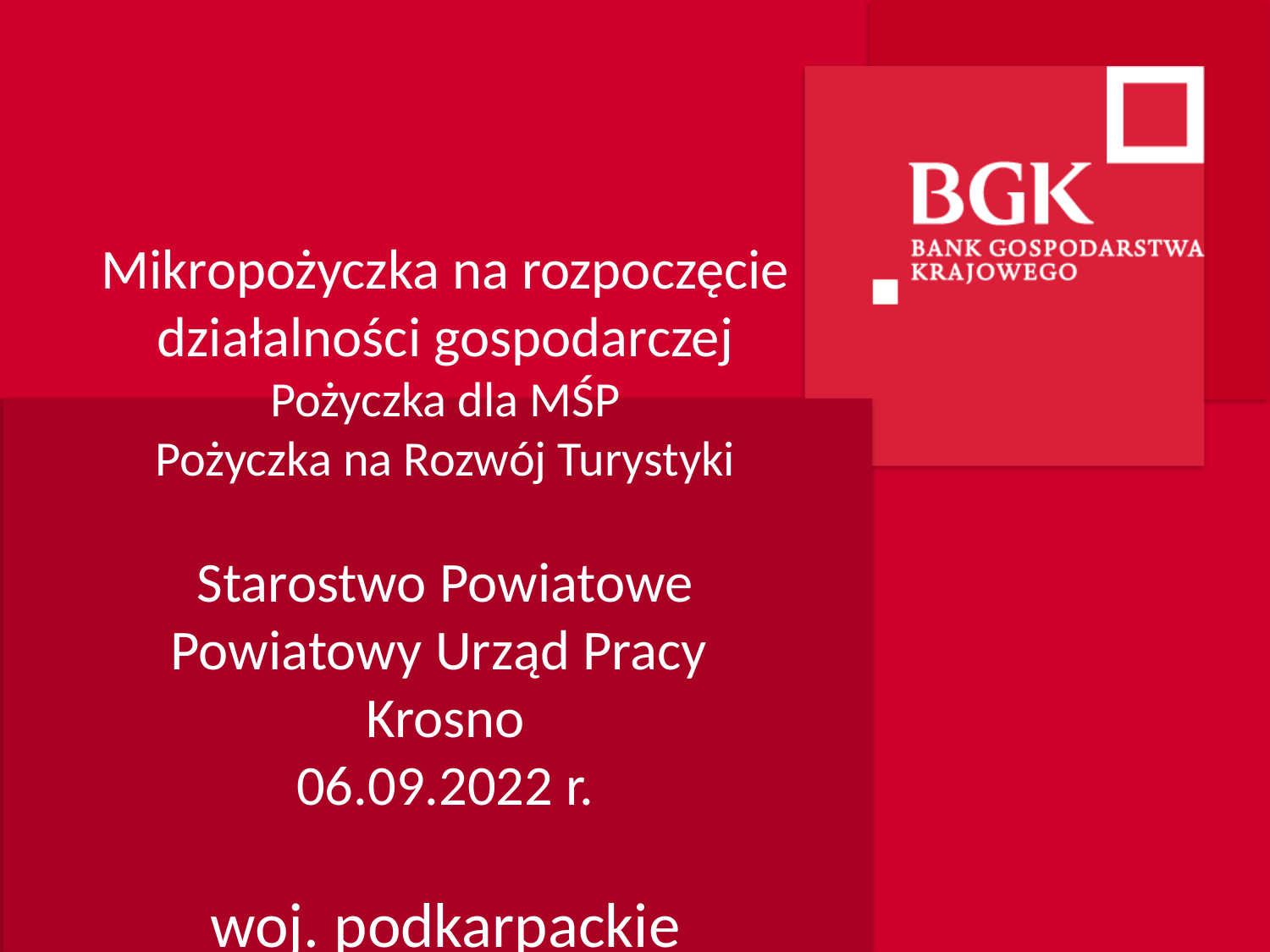

# Mikropożyczka na rozpoczęcie działalności gospodarczej Pożyczka dla MŚP Pożyczka na Rozwój Turystyki Starostwo Powiatowe Powiatowy Urząd Pracy Krosno 06.09.2022 r. woj. podkarpackie